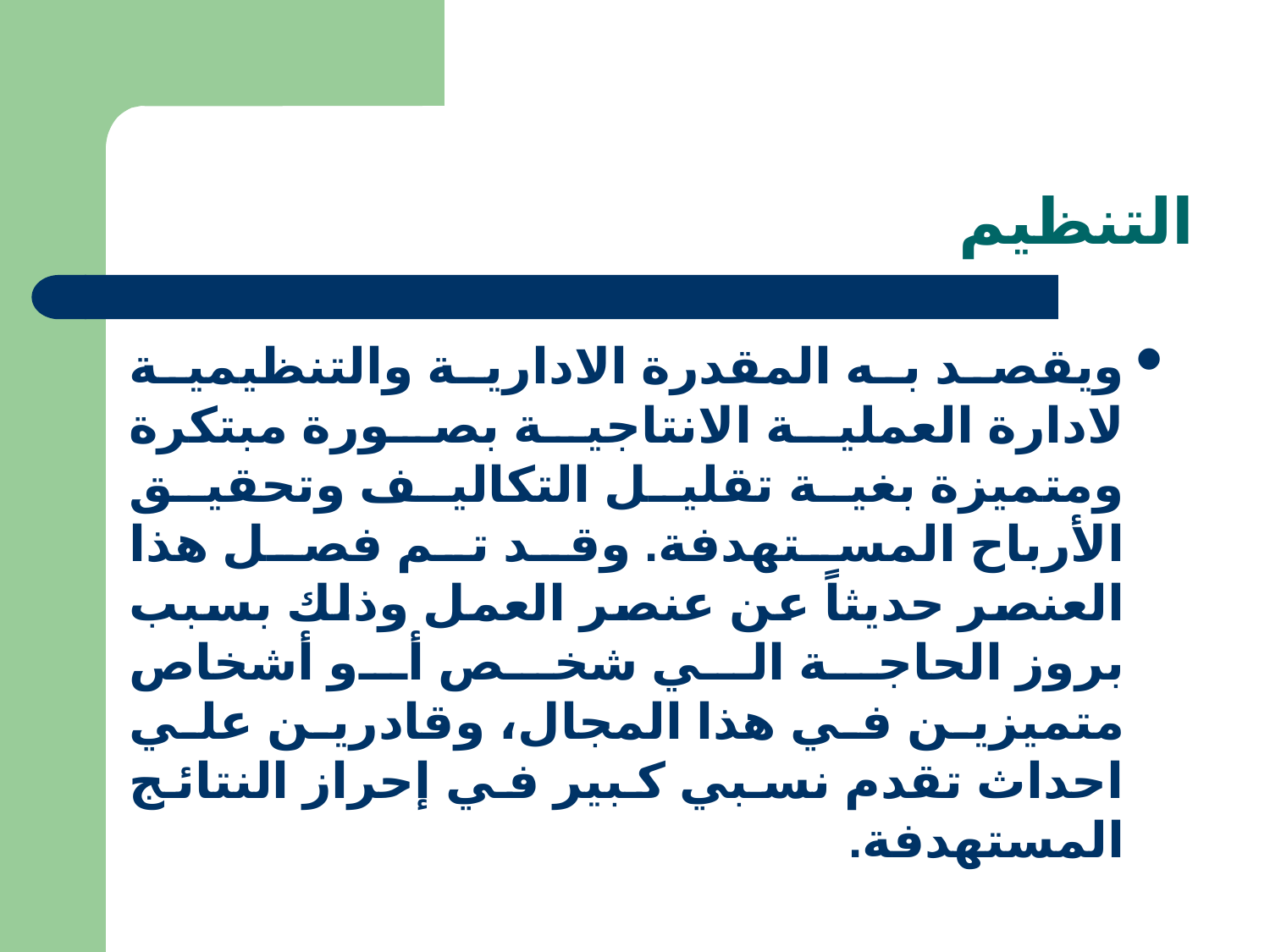

# التنظيم
ويقصد به المقدرة الادارية والتنظيمية لادارة العملية الانتاجية بصورة مبتكرة ومتميزة بغية تقليل التكاليف وتحقيق الأرباح المستهدفة. وقد تم فصل هذا العنصر حديثاً عن عنصر العمل وذلك بسبب بروز الحاجة الي شخص أو أشخاص متميزين في هذا المجال، وقادرين علي احداث تقدم نسبي كبير في إحراز النتائج المستهدفة.